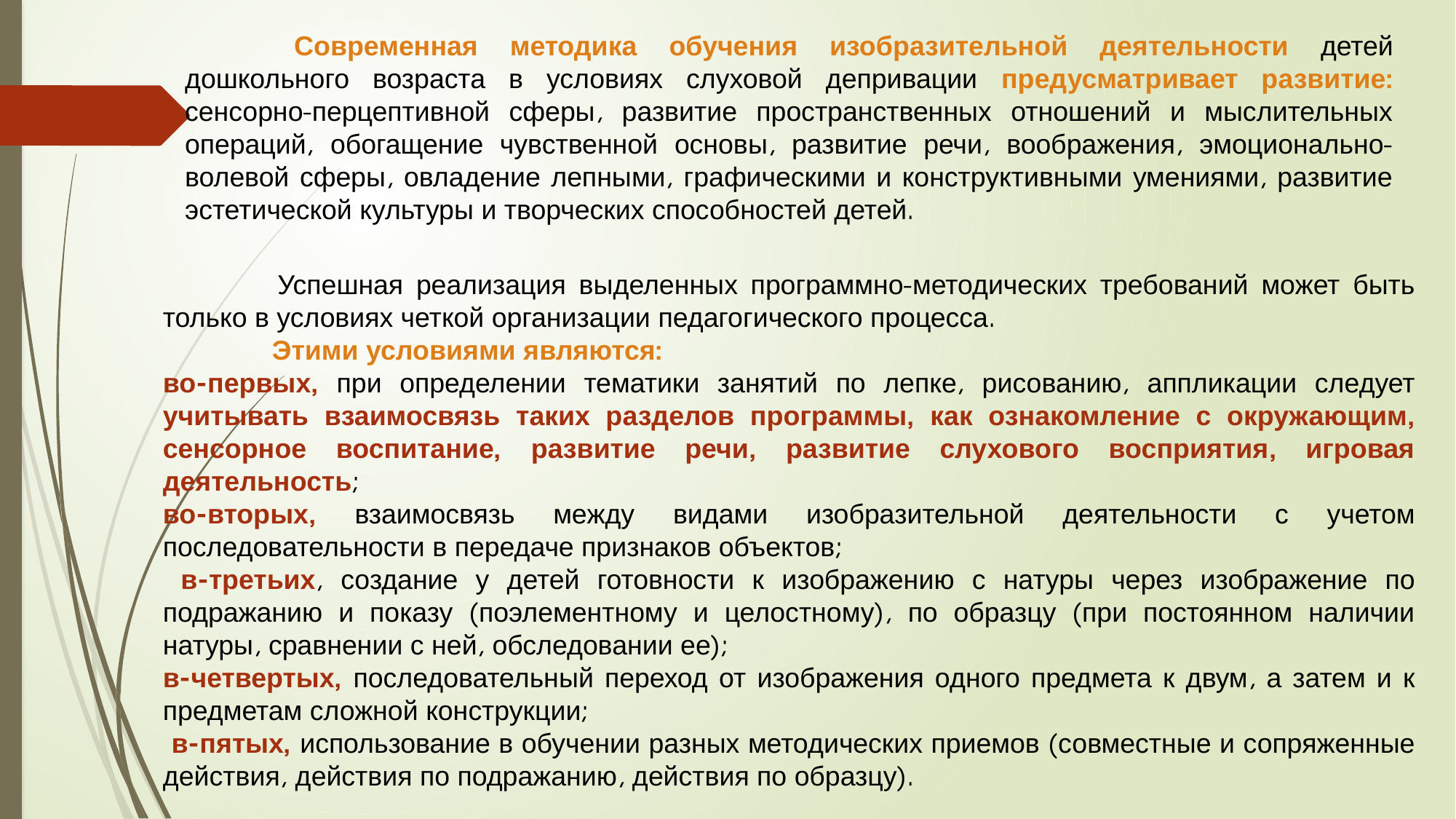

Современная методика обучения изобразительной деятельности детей дошкольного возраста в условиях слуховой депривации предусматривает развитие: сенсорно-перцептивной сферы, развитие пространственных отношений и мыслительных операций, обогащение чувственной основы, развитие речи, воображения, эмоционально-волевой сферы, овладение лепными, графическими и конструктивными умениями, развитие эстетической культуры и творческих способностей детей.
 	Успешная реализация выделенных программно-методических требований может быть только в условиях четкой организации педагогического процесса.
	Этими условиями являются:
во-первых, при определении тематики занятий по лепке, рисованию, аппликации следует учитывать взаимосвязь таких разделов программы, как ознакомление с окружающим, сенсорное воспитание, развитие речи, развитие слухового восприятия, игровая деятельность;
во-вторых, взаимосвязь между видами изобразительной деятельности с учетом последовательности в передаче признаков объектов;
 в-третьих, создание у детей готовности к изображению с натуры через изображение по подражанию и показу (поэлементному и целостному), по образцу (при постоянном наличии натуры, сравнении с ней, обследовании ее);
в-четвертых, последовательный переход от изображения одного предмета к двум, а затем и к предметам сложной конструкции;
 в-пятых, использование в обучении разных методических приемов (совместные и сопряженные действия, действия по подражанию, действия по образцу).